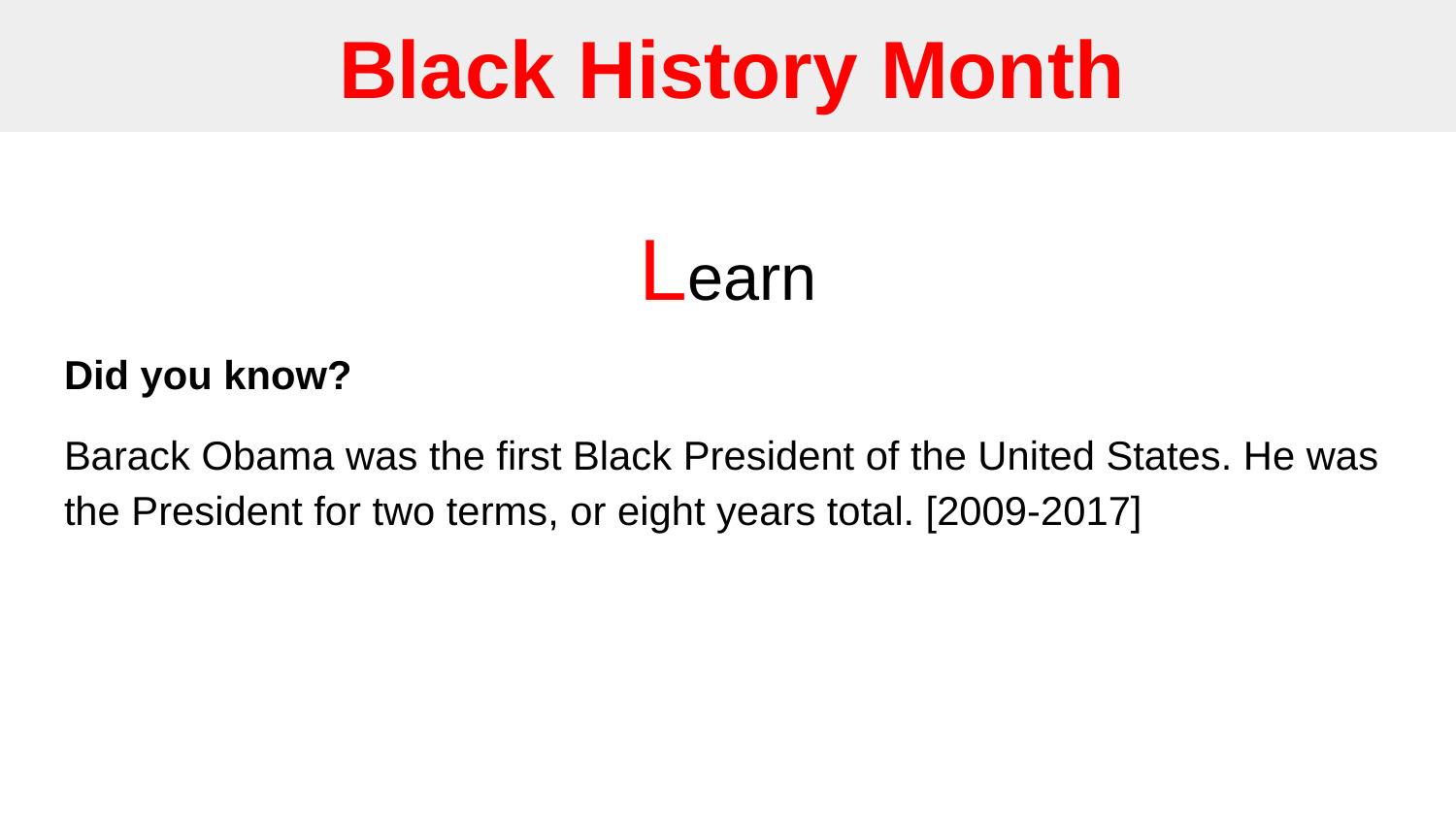

# Black History Month
Learn
Did you know?
Barack Obama was the first Black President of the United States. He was the President for two terms, or eight years total. [2009-2017]